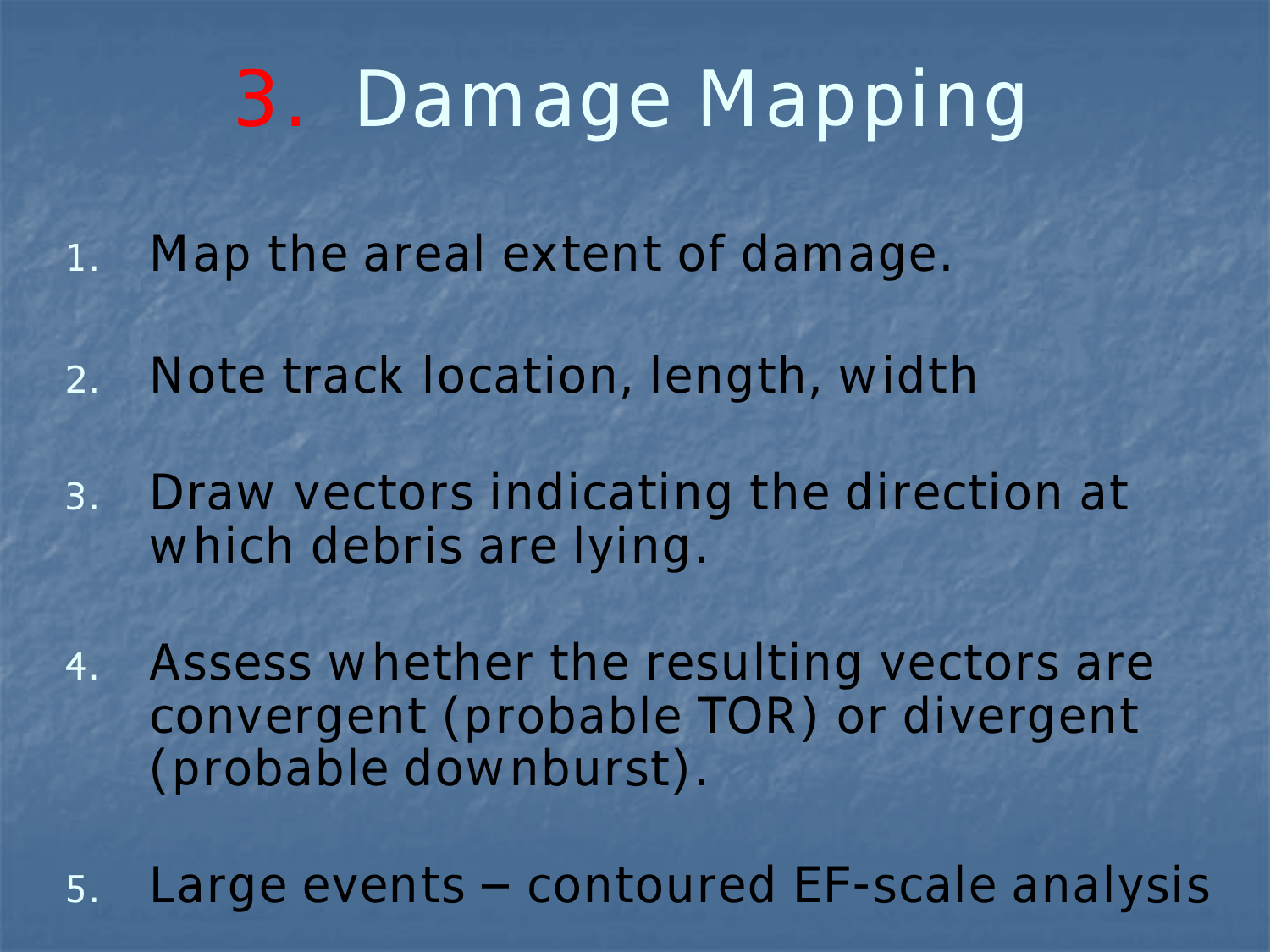

# 3.  Damage Mapping
Map the areal extent of damage.
Note track location, length, width
Draw vectors indicating the direction at which debris are lying.
Assess whether the resulting vectors are convergent (probable TOR) or divergent (probable downburst).
Large events – contoured EF-scale analysis